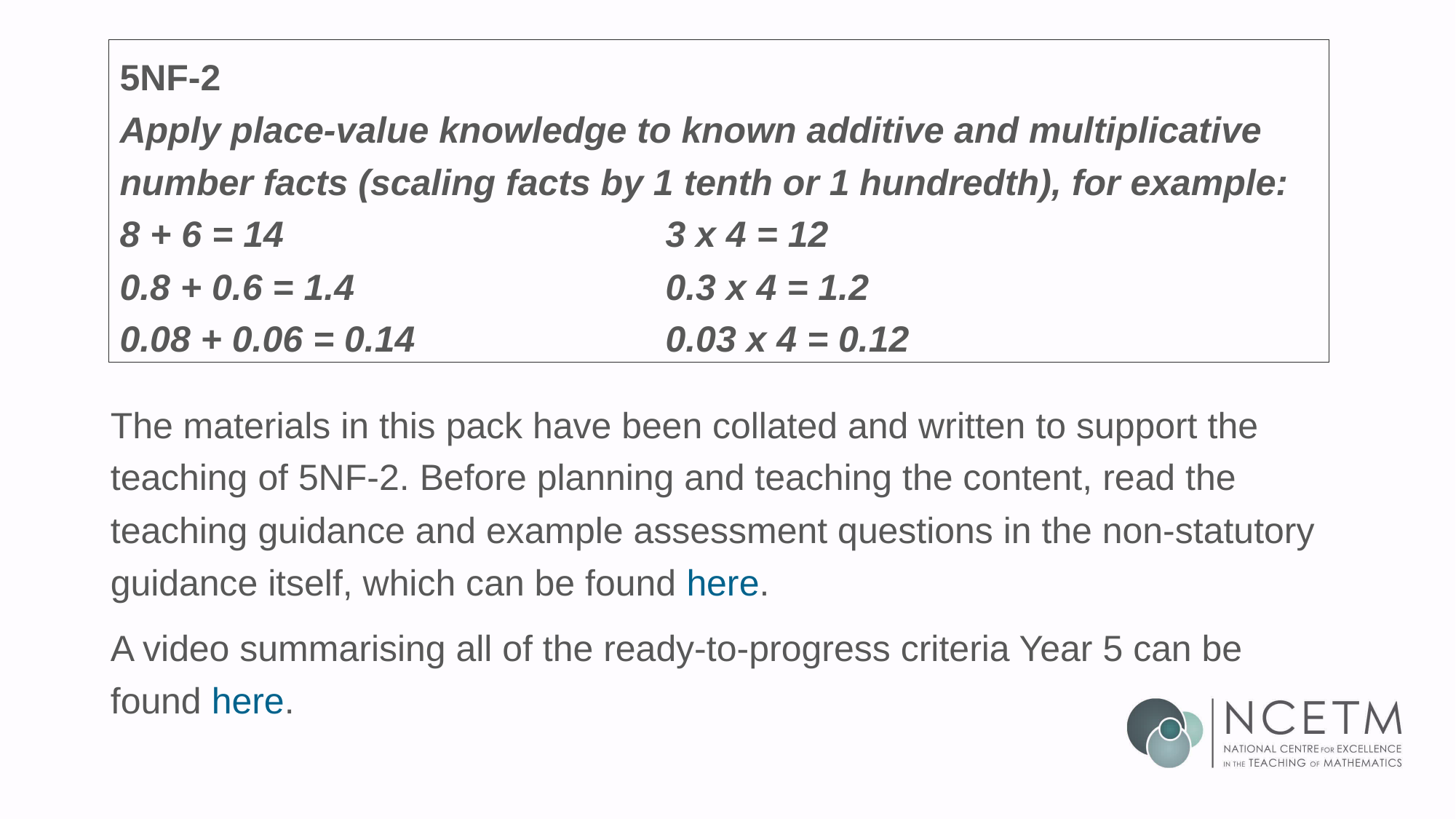

# 5NF-2 Apply place-value knowledge to known additive and multiplicative number facts (scaling facts by 1 tenth or 1 hundredth), for example: 8 + 6 = 14				3 x 4 = 12 0.8 + 0.6 = 1.4			0.3 x 4 = 1.2 0.08 + 0.06 = 0.14			0.03 x 4 = 0.12
The materials in this pack have been collated and written to support the teaching of 5NF-2. Before planning and teaching the content, read the teaching guidance and example assessment questions in the non-statutory guidance itself, which can be found here.
A video summarising all of the ready-to-progress criteria Year 5 can be found here.